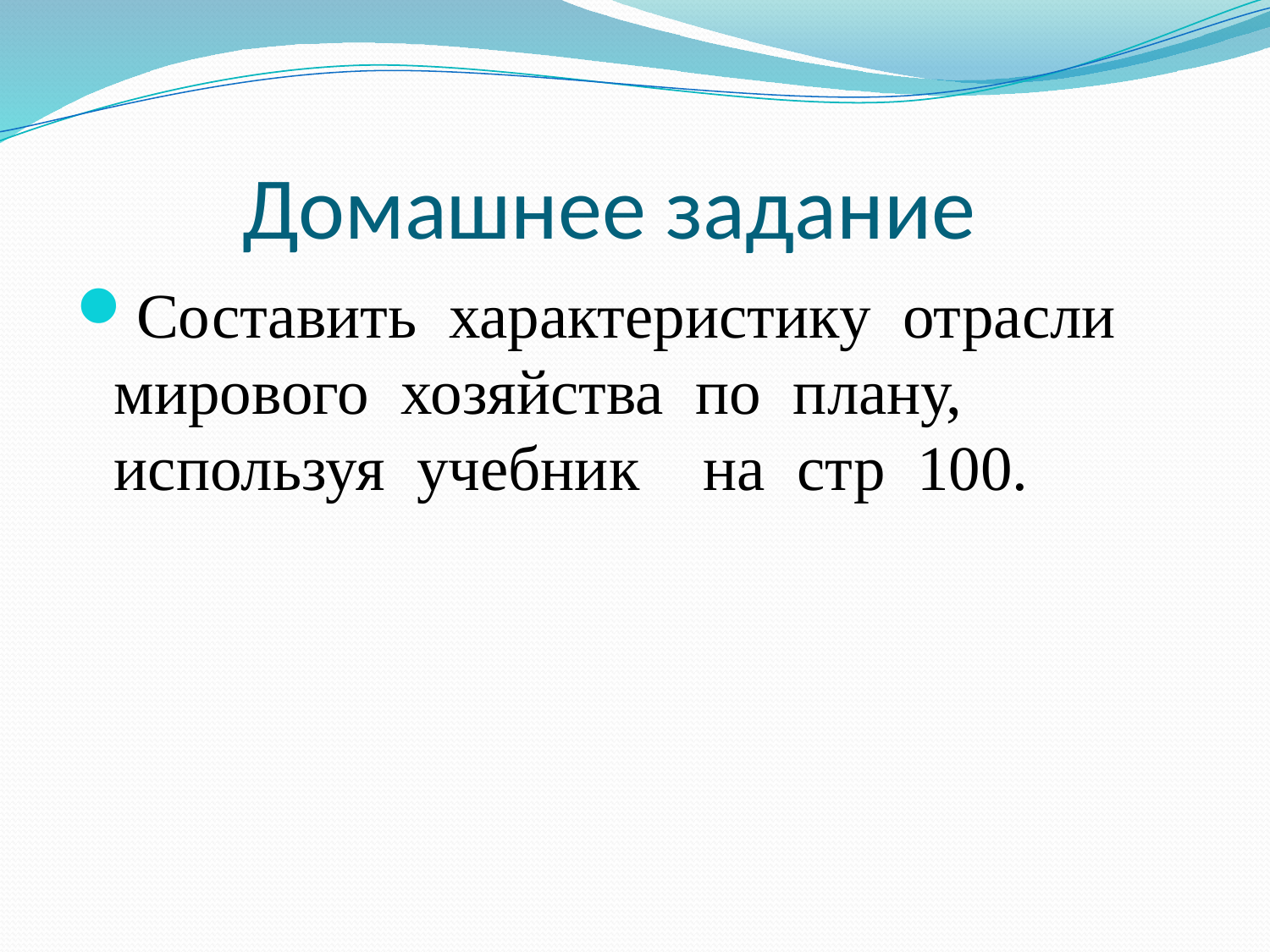

# Домашнее задание
Составить  характеристику  отрасли  мирового  хозяйства  по  плану, используя  учебник    на  стр  100.